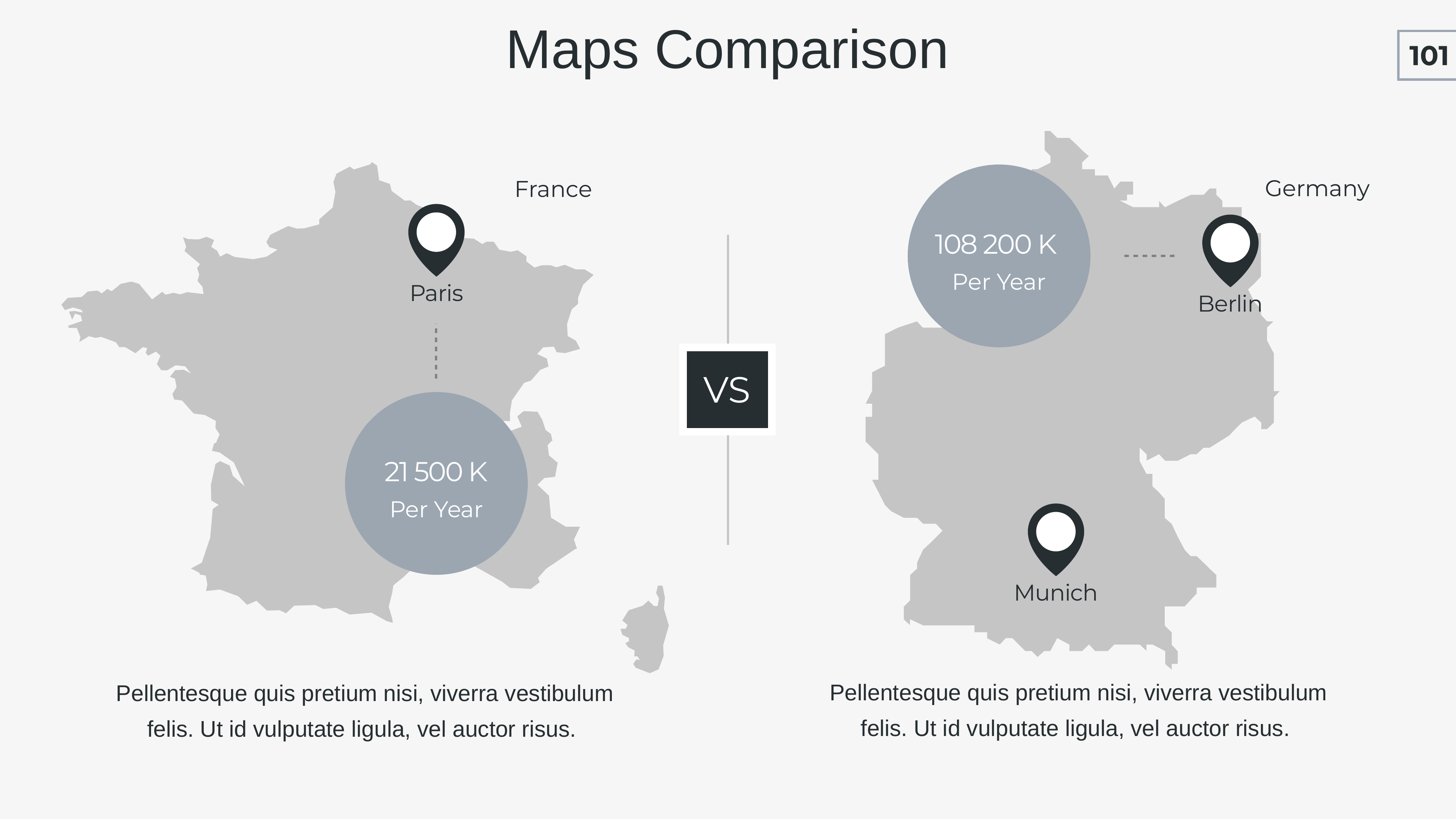

Maps Comparison
101

Germany
France

108 200 K

Per Year
Paris
Berlin

VS

21 500 K
Per Year

Munich
Pellentesque quis pretium nisi, viverra vestibulum felis. Ut id vulputate ligula, vel auctor risus.
Pellentesque quis pretium nisi, viverra vestibulum felis. Ut id vulputate ligula, vel auctor risus.